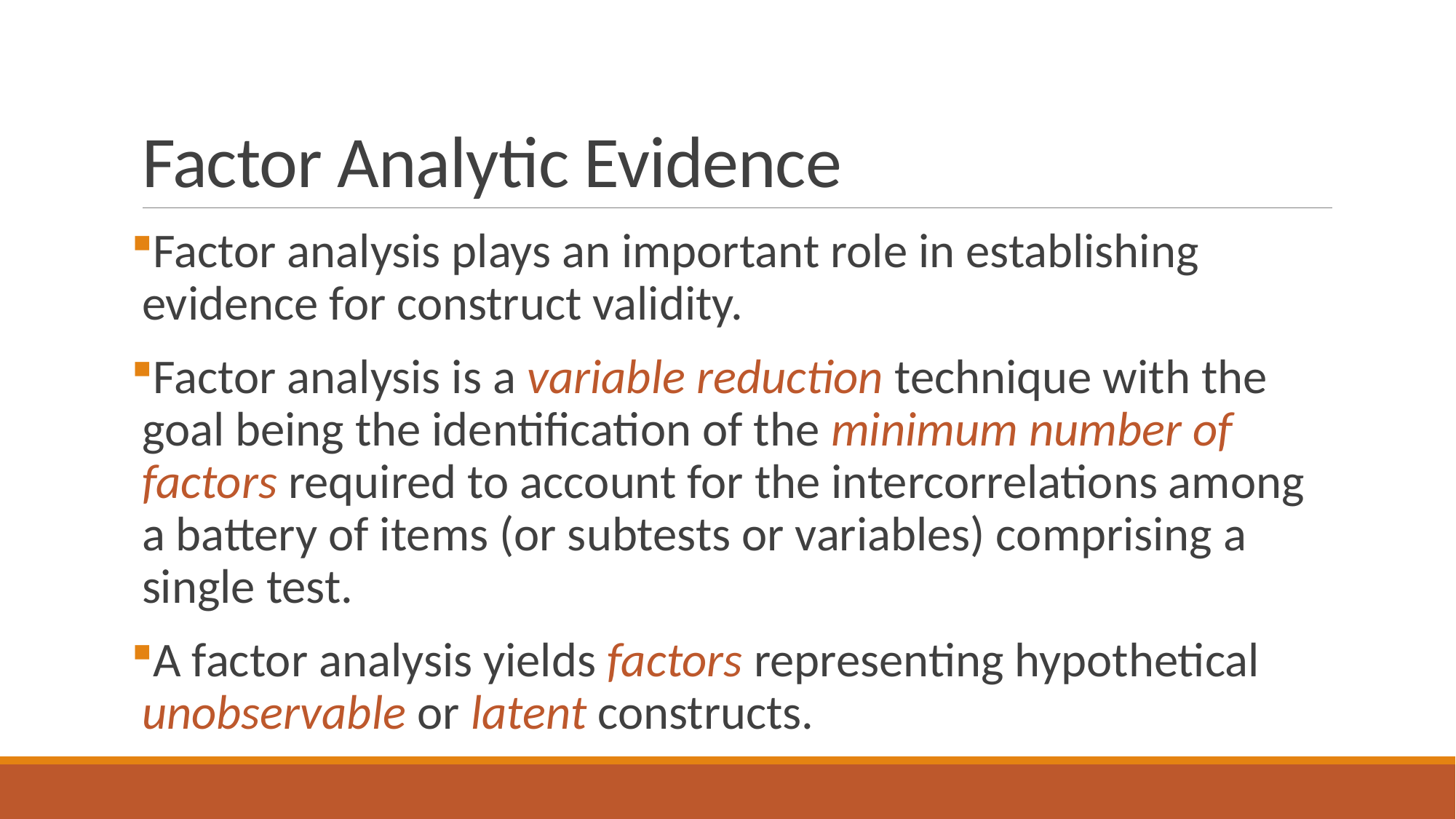

# Factor Analytic Evidence
Factor analysis plays an important role in establishing evidence for construct validity.
Factor analysis is a variable reduction technique with the goal being the identification of the minimum number of factors required to account for the intercorrelations among a battery of items (or subtests or variables) comprising a single test.
A factor analysis yields factors representing hypothetical unobservable or latent constructs.